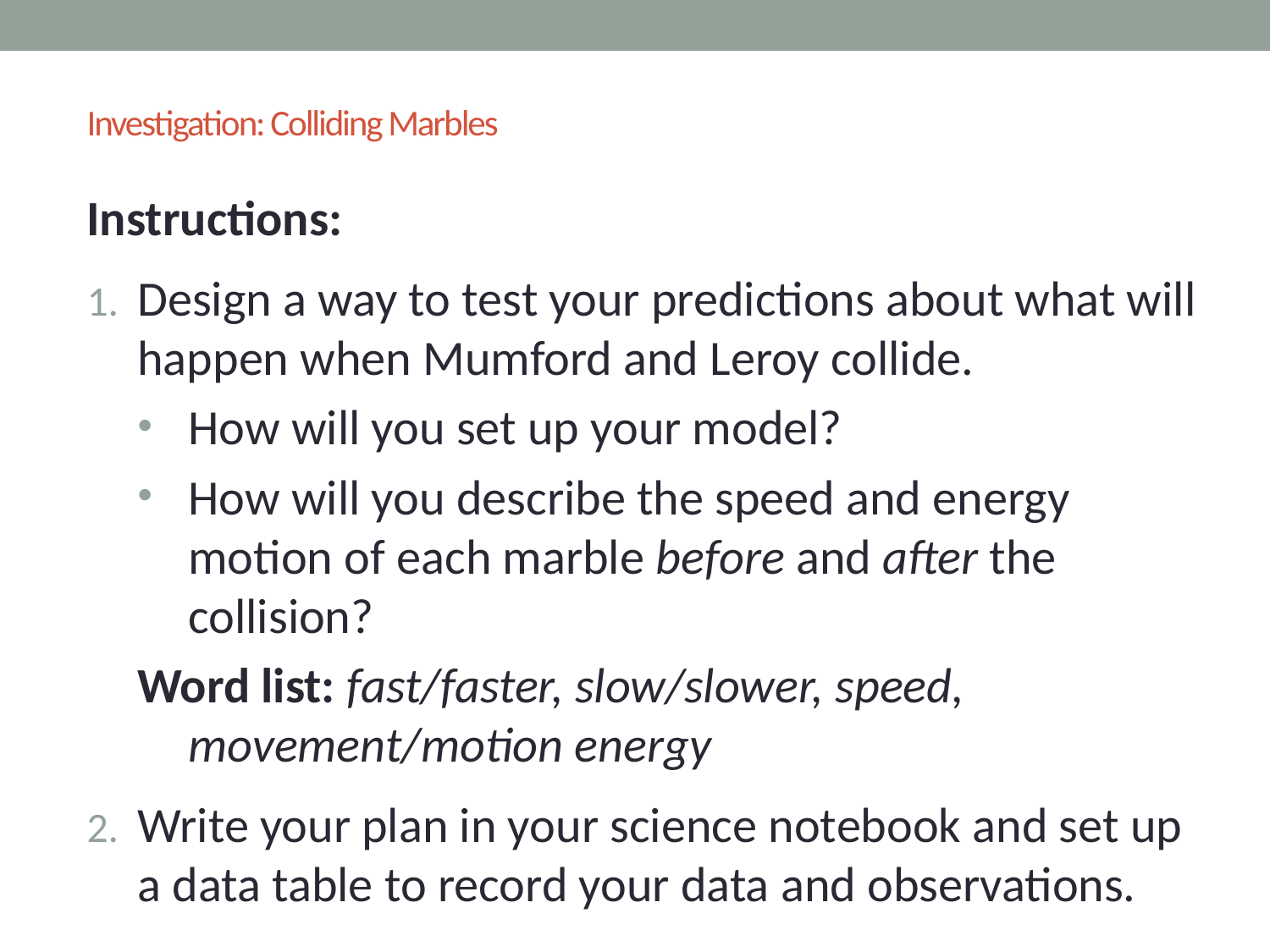

# Investigation: Colliding Marbles
Instructions:
Design a way to test your predictions about what will happen when Mumford and Leroy collide.
How will you set up your model?
How will you describe the speed and energy motion of each marble before and after the collision?
Word list: fast/faster, slow/slower, speed, movement/motion energy
Write your plan in your science notebook and set up
a data table to record your data and observations.